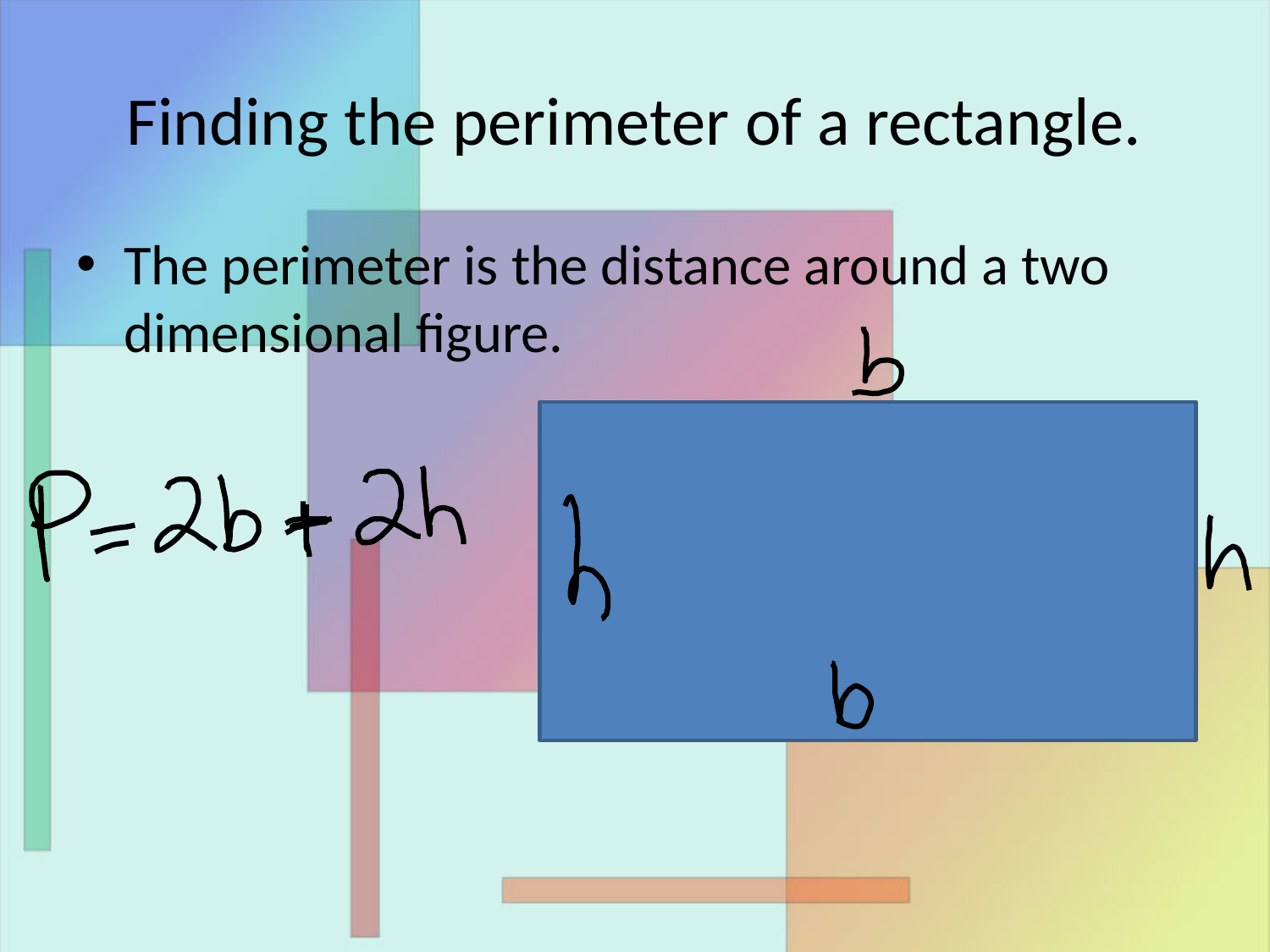

# Finding the perimeter of a rectangle.
The perimeter is the distance around a two dimensional figure.